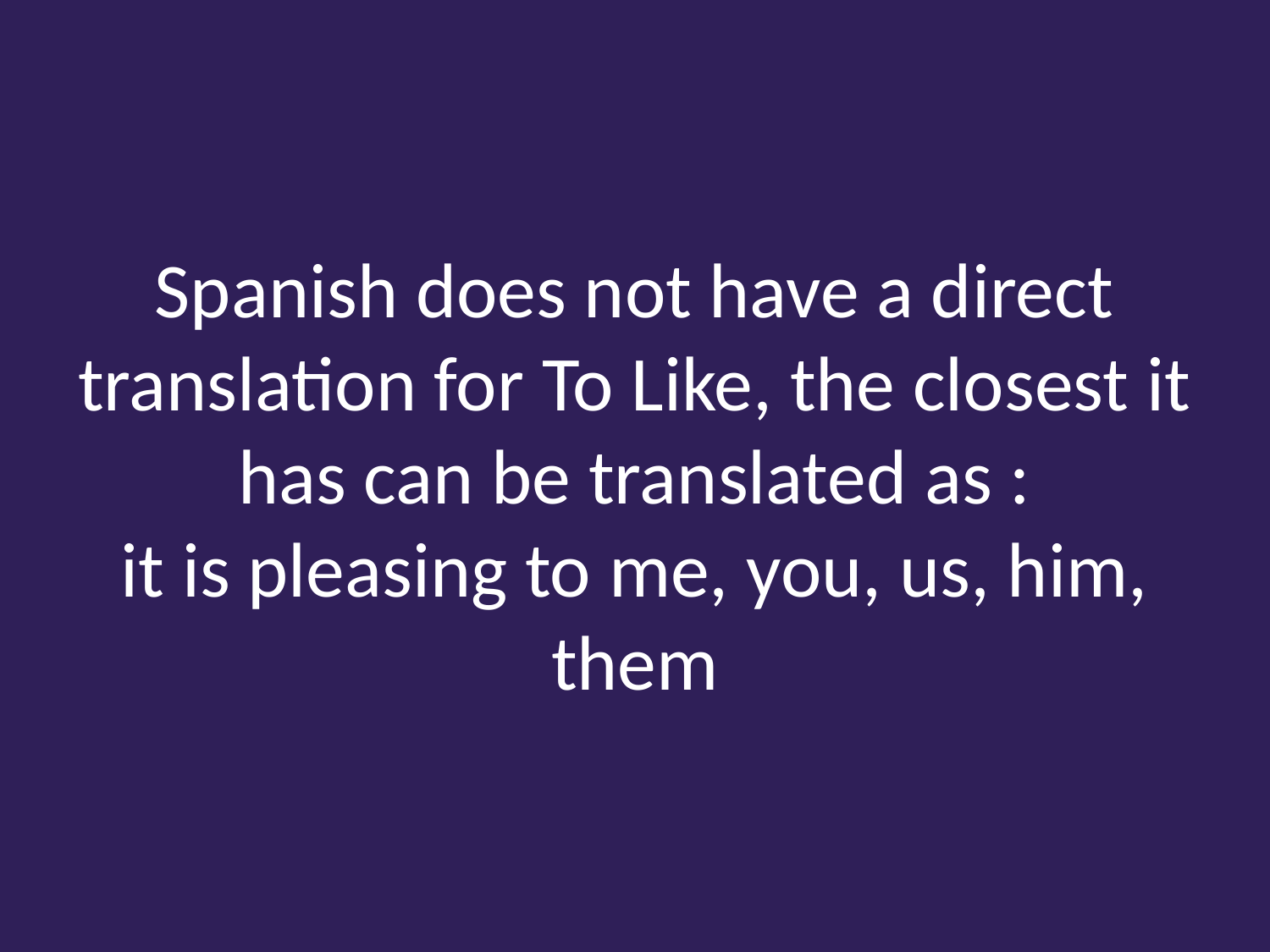

# Spanish does not have a direct translation for To Like, the closest it has can be translated as : it is pleasing to me, you, us, him, them